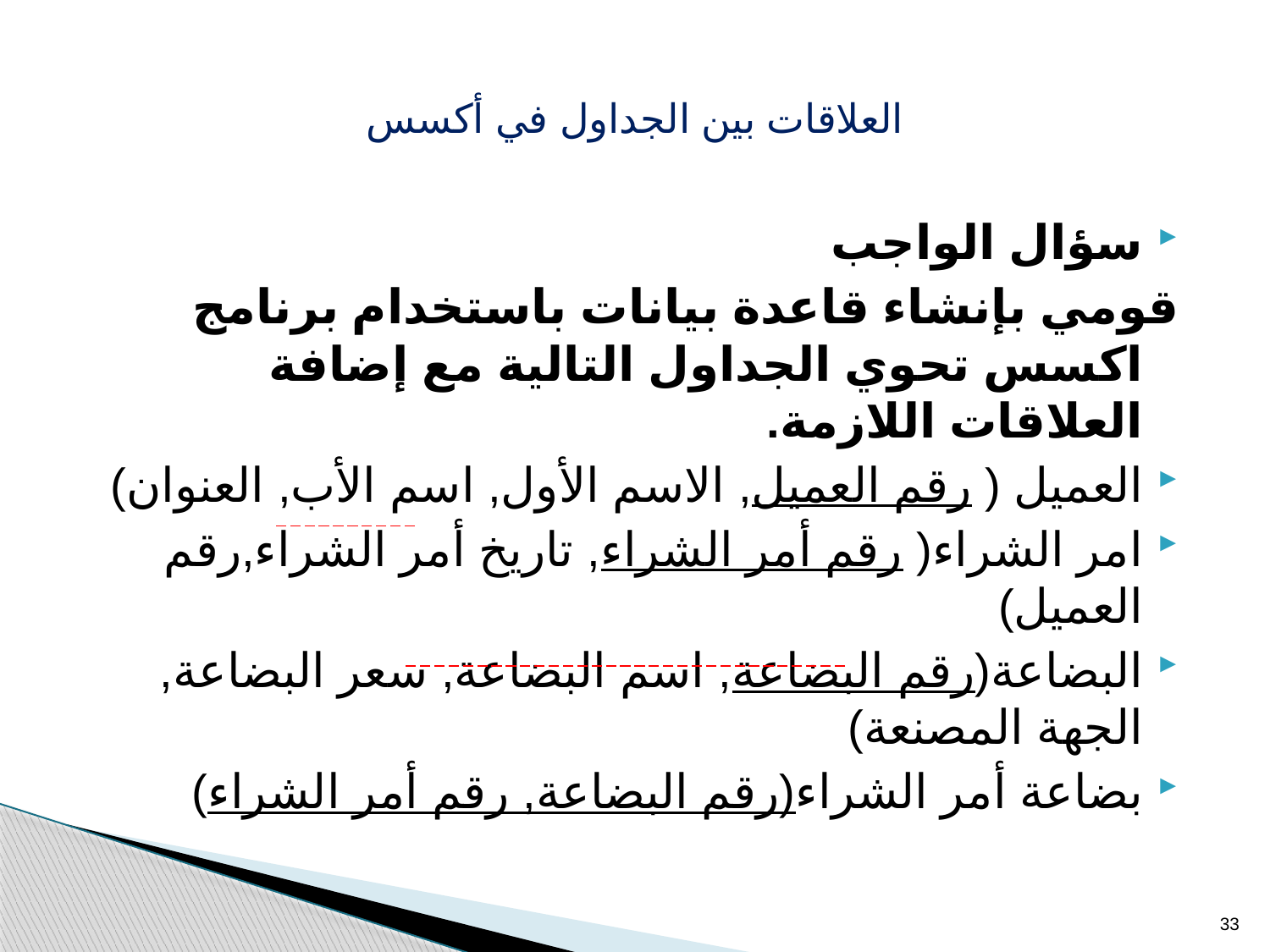

# العلاقات بين الجداول في أكسس
سؤال الواجب
قومي بإنشاء قاعدة بيانات باستخدام برنامج اكسس تحوي الجداول التالية مع إضافة العلاقات اللازمة.
العميل ( رقم العميل, الاسم الأول, اسم الأب, العنوان)
امر الشراء( رقم أمر الشراء, تاريخ أمر الشراء,رقم العميل)
البضاعة(رقم البضاعة, اسم البضاعة, سعر البضاعة, الجهة المصنعة)
بضاعة أمر الشراء(رقم البضاعة, رقم أمر الشراء)

33